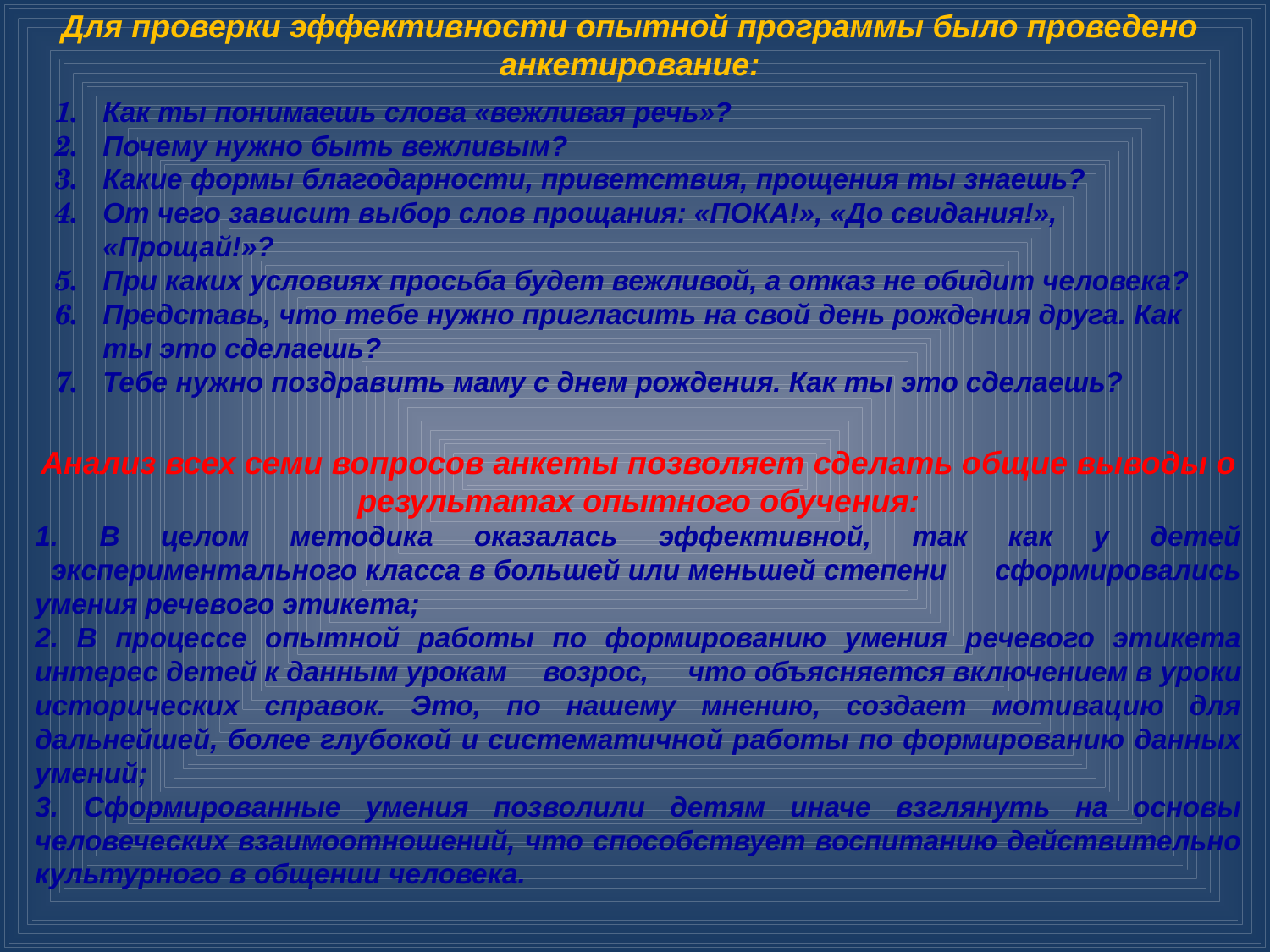

Для проверки эффективности опытной программы было проведено анкетирование:
Как ты понимаешь слова «вежливая речь»?
Почему нужно быть вежливым?
Какие формы благодарности, приветствия, прощения ты знаешь?
От чего зависит выбор слов прощания: «ПОКА!», «До свидания!», «Прощай!»?
При каких условиях просьба будет вежливой, а отказ не обидит человека?
Представь, что тебе нужно пригласить на свой день рождения друга. Как ты это сделаешь?
Тебе нужно поздравить маму с днем рождения. Как ты это сделаешь?

Анализ всех семи вопросов анкеты позволяет сделать общие выводы о результатах опытного обучения:
1. В целом методика оказалась эффективной, так как у детей
  экспериментального класса в большей или меньшей степени      сформировались умения речевого этикета;
2. В процессе опытной работы по формированию умения речевого этикета
интерес детей к данным урокам 	возрос,     что объясняется включением в уроки исторических справок. Это, по нашему мнению, создает мотивацию для дальнейшей, более глубокой и систематичной работы по формированию данных умений;
3. Сформированные умения позволили детям иначе взглянуть на основы человеческих взаимоотношений, что способствует воспитанию действительно культурного в общении человека.